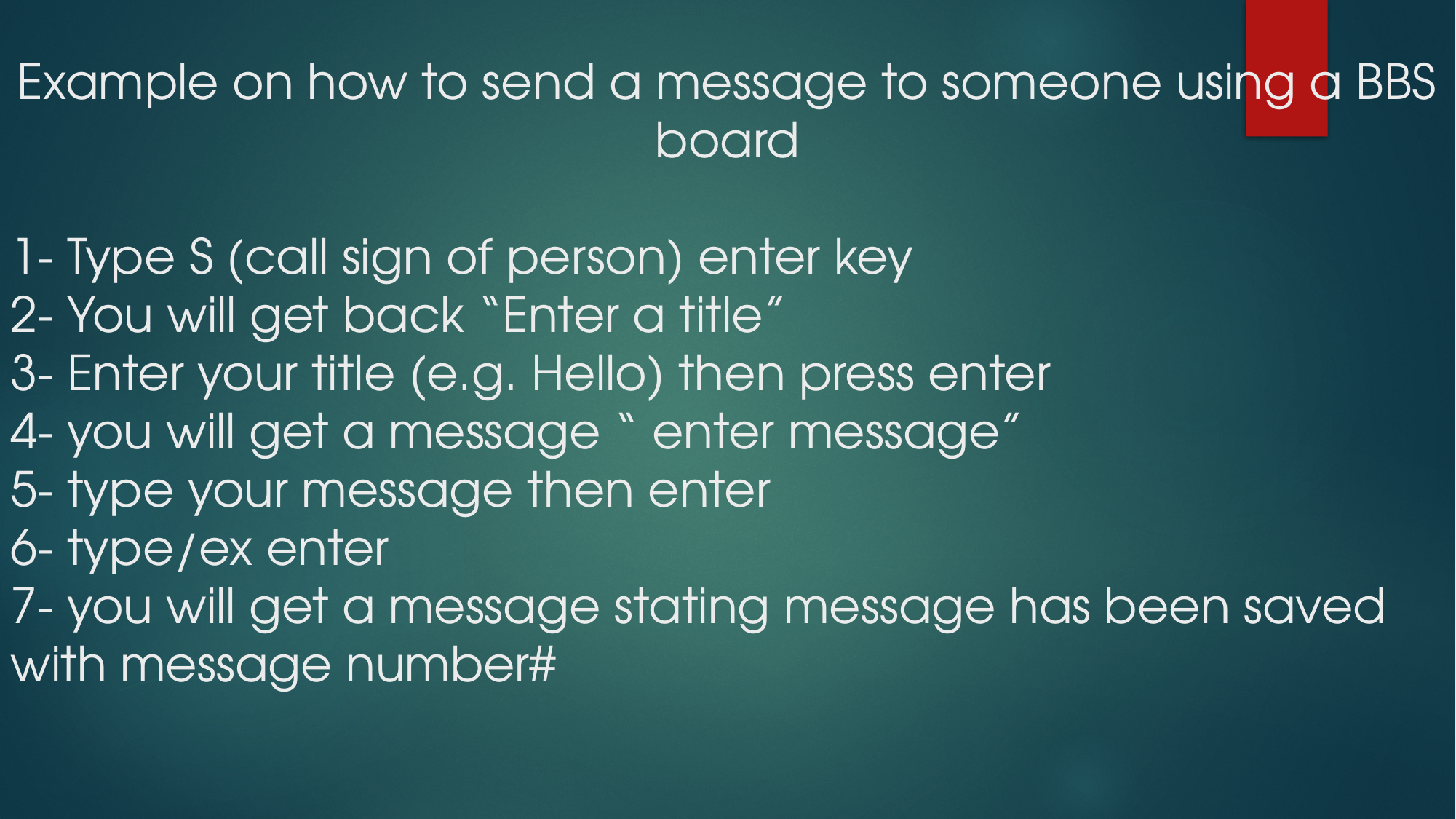

Example on how to send a message to someone using a BBS board

1- Type S (call sign of person) enter key
2- You will get back “Enter a title”
3- Enter your title (e.g. Hello) then press enter
4- you will get a message “ enter message”
5- type your message then enter
6- type/ex enter
7- you will get a message stating message has been saved with message number#